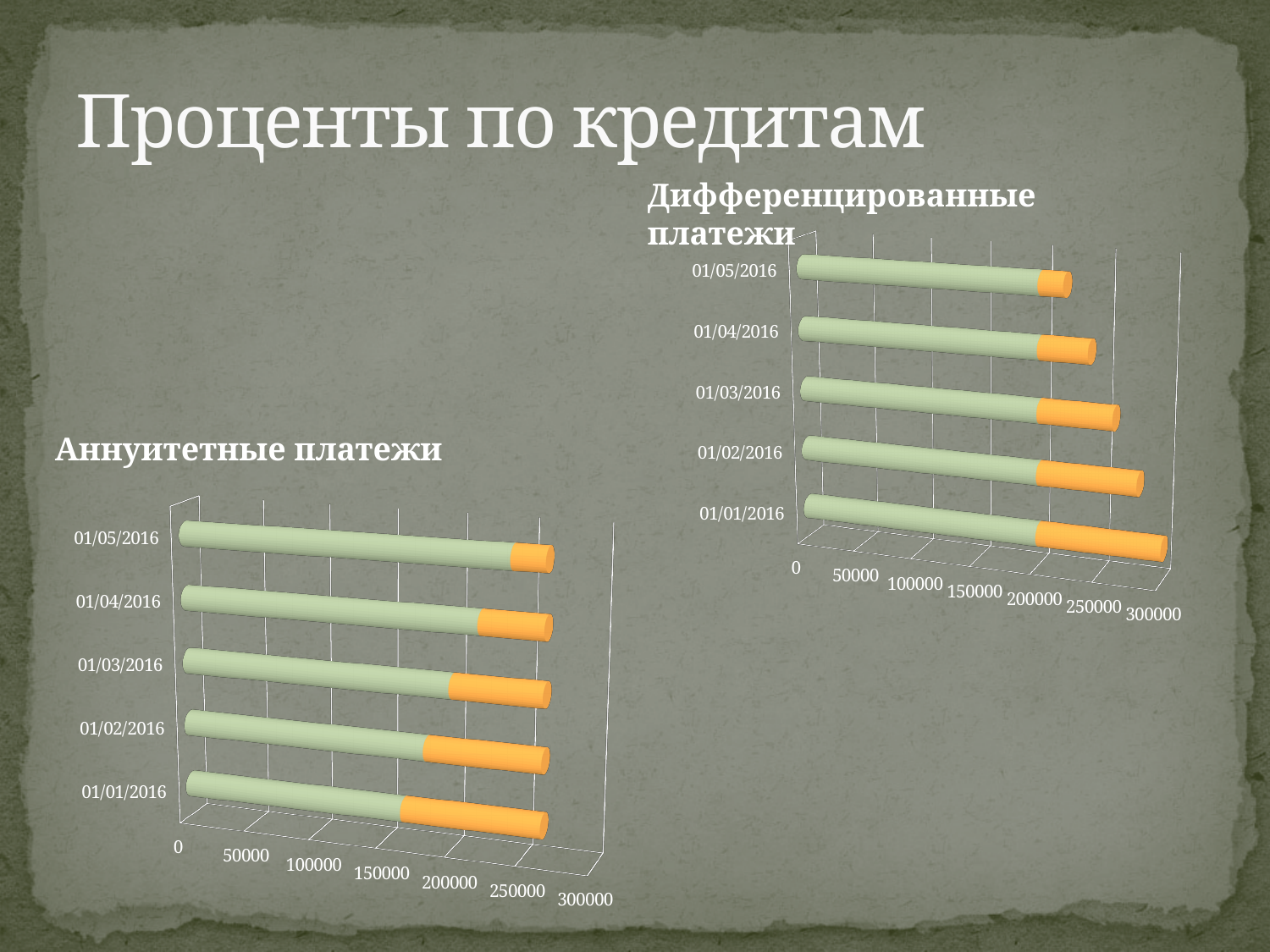

# Проценты по кредитам
Дифференцированные платежи

[unsupported chart]

Аннуитетные платежи

[unsupported chart]